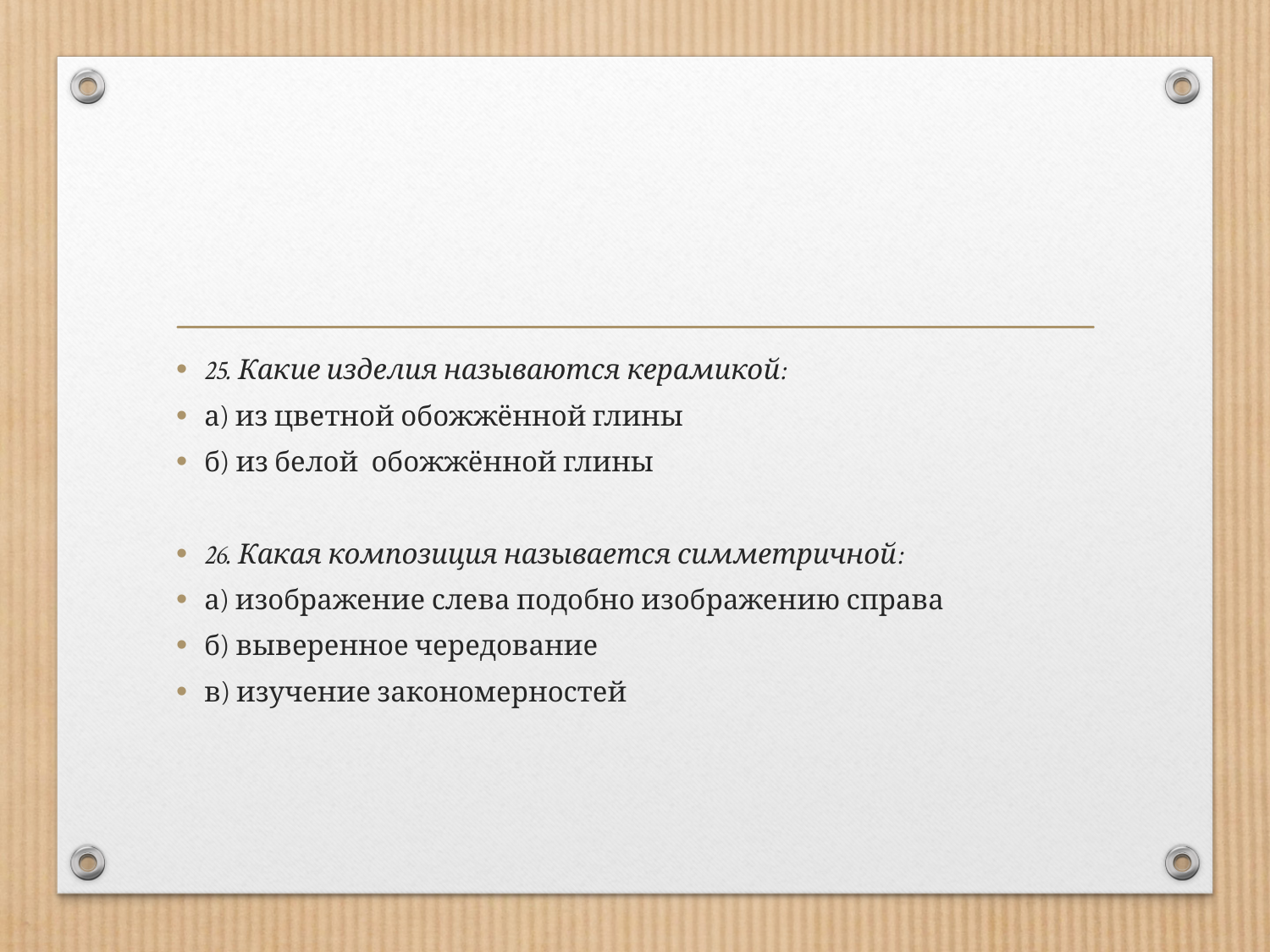

#
25. Какие изделия называются керамикой:
а) из цветной обожжённой глины
б) из белой  обожжённой глины

26. Какая композиция называется симметричной:
а) изображение слева подобно изображению справа
б) выверенное чередование
в) изучение закономерностей